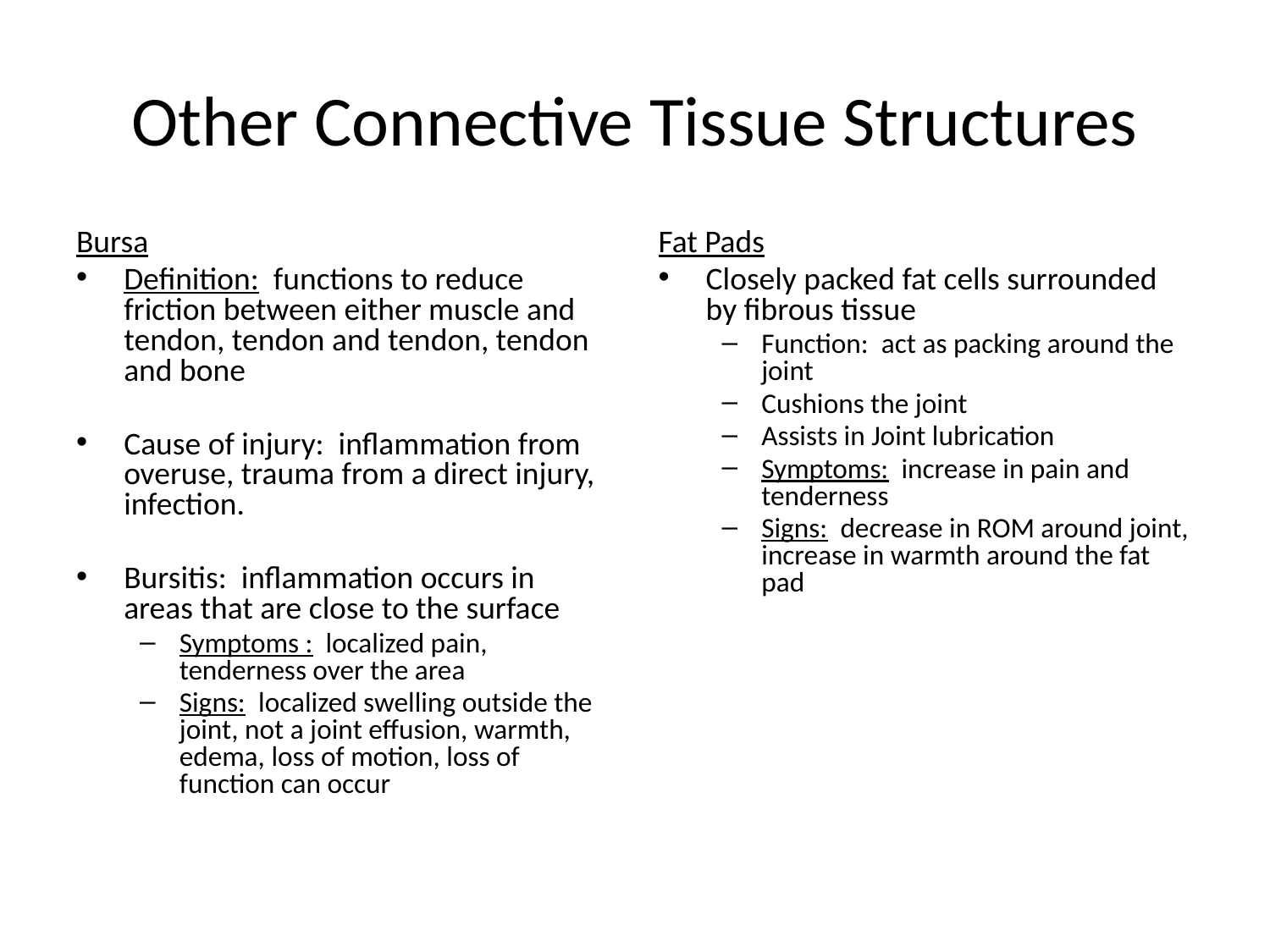

# Other Connective Tissue Structures
Bursa
Definition:  functions to reduce friction between either muscle and tendon, tendon and tendon, tendon and bone

Cause of injury:  inflammation from overuse, trauma from a direct injury, infection.

Bursitis:  inflammation occurs in areas that are close to the surface
Symptoms :  localized pain, tenderness over the area
Signs:  localized swelling outside the joint, not a joint effusion, warmth, edema, loss of motion, loss of function can occur

Fat Pads
Closely packed fat cells surrounded by fibrous tissue
Function:  act as packing around the joint
Cushions the joint
Assists in Joint lubrication
Symptoms:  increase in pain and tenderness
Signs:  decrease in ROM around joint, increase in warmth around the fat pad